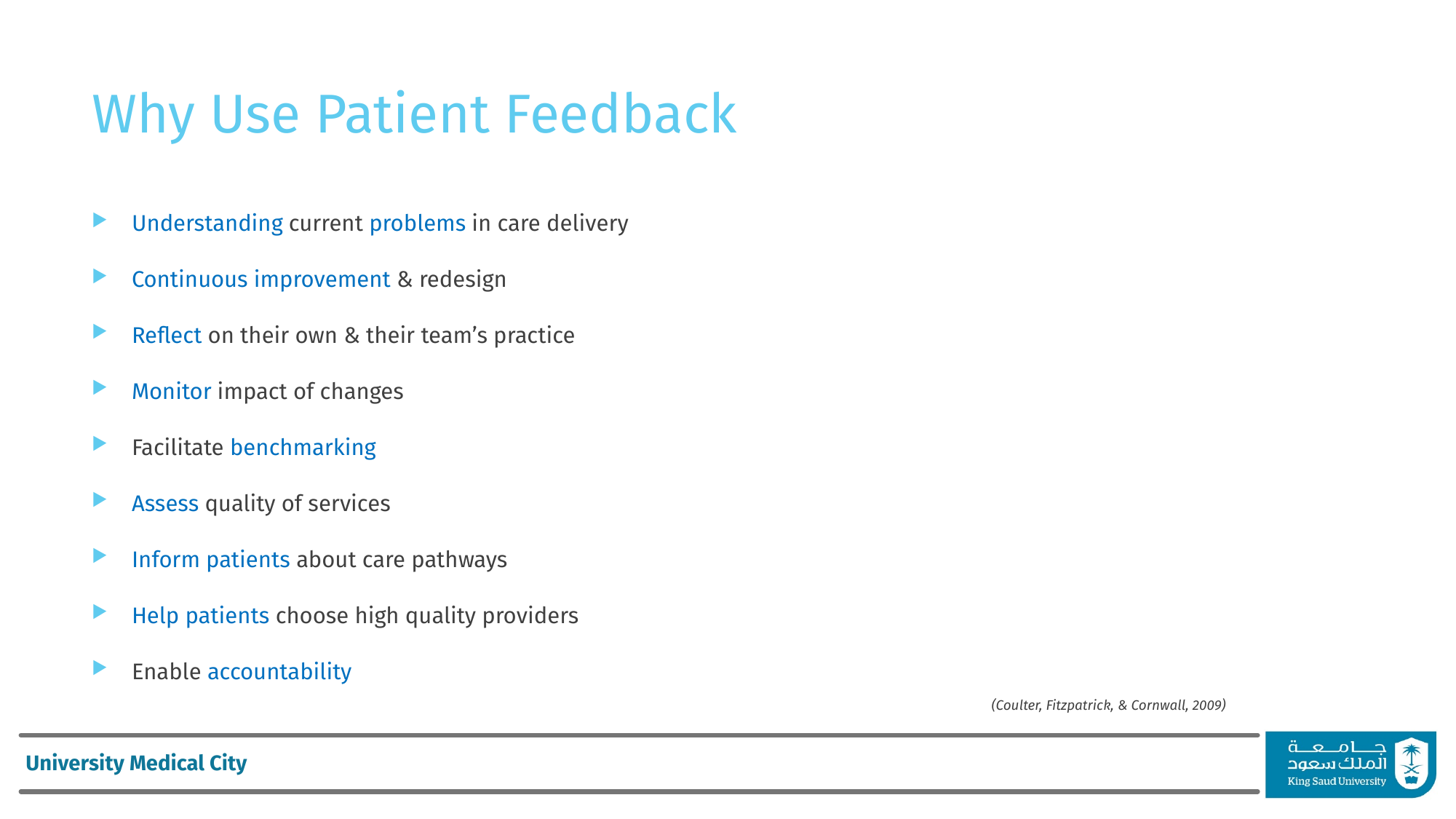

# Why Use Patient Feedback
Understanding current problems in care delivery
Continuous improvement & redesign
Reflect on their own & their team’s practice
Monitor impact of changes
Facilitate benchmarking
Assess quality of services
Inform patients about care pathways
Help patients choose high quality providers
Enable accountability
(Coulter, Fitzpatrick, & Cornwall, 2009)